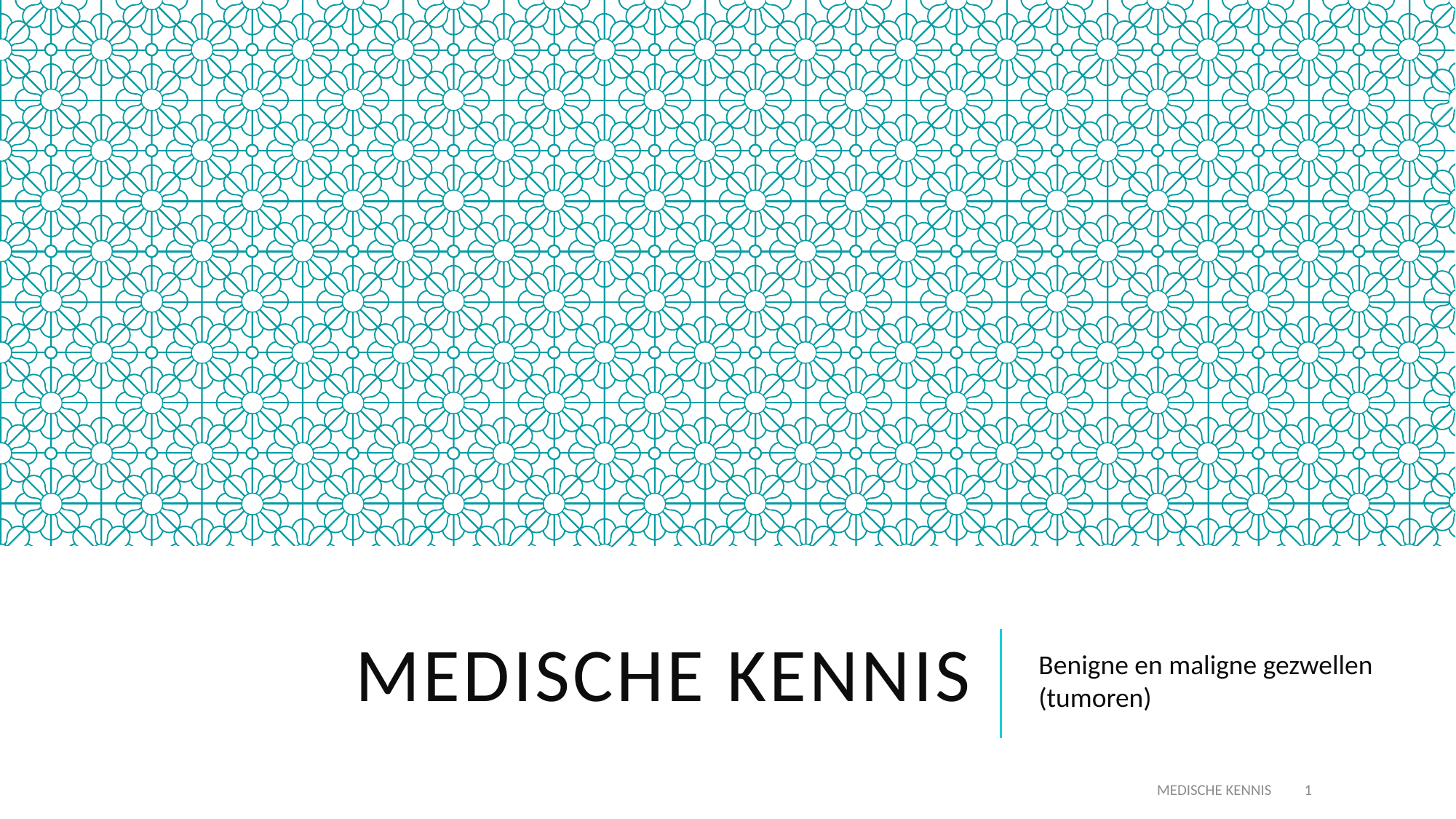

# Medische kennis
Benigne en maligne gezwellen (tumoren)
Medische Kennis
1